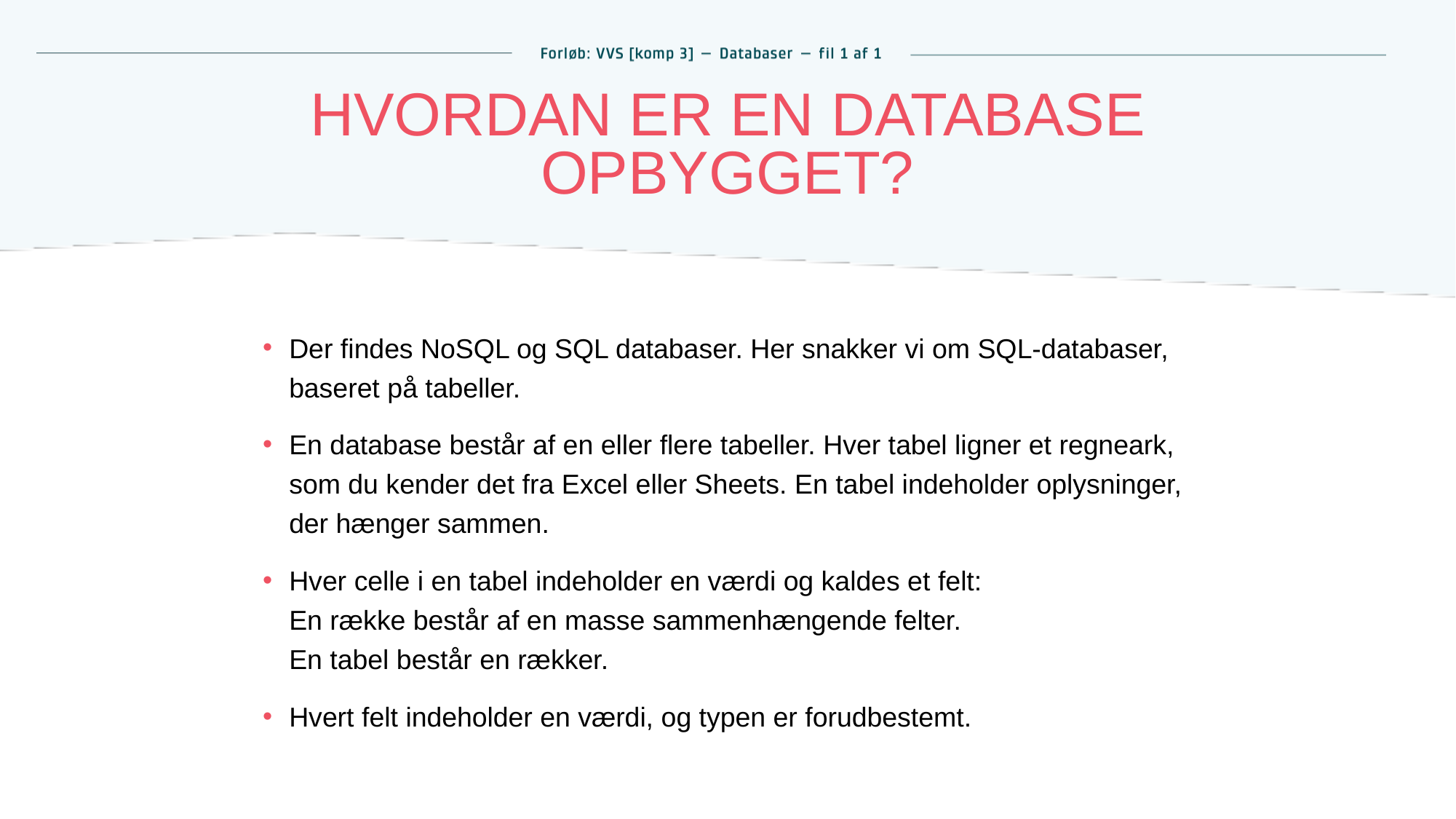

# Hvordan er en database opbygget?
Der findes NoSQL og SQL databaser. Her snakker vi om SQL-databaser,
baseret på tabeller.
En database består af en eller flere tabeller. Hver tabel ligner et regneark, som du kender det fra Excel eller Sheets. En tabel indeholder oplysninger, der hænger sammen.
Hver celle i en tabel indeholder en værdi og kaldes et felt:
En række består af en masse sammenhængende felter.
En tabel består en rækker.
Hvert felt indeholder en værdi, og typen er forudbestemt.
7